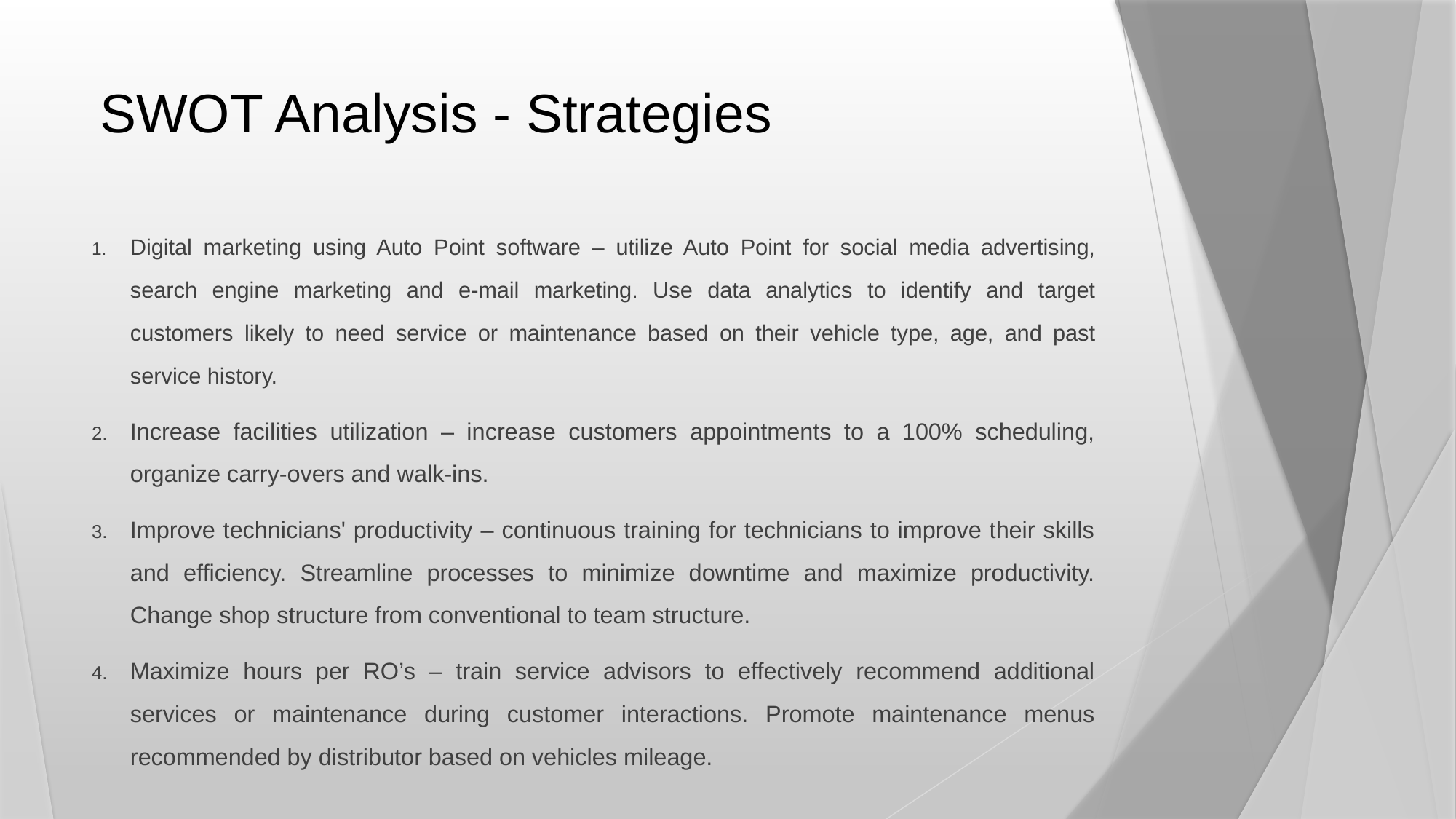

# SWOT Analysis - Strategies
Digital marketing using Auto Point software – utilize Auto Point for social media advertising, search engine marketing and e-mail marketing. Use data analytics to identify and target customers likely to need service or maintenance based on their vehicle type, age, and past service history.
Increase facilities utilization – increase customers appointments to a 100% scheduling, organize carry-overs and walk-ins.
Improve technicians' productivity – continuous training for technicians to improve their skills and efficiency. Streamline processes to minimize downtime and maximize productivity. Change shop structure from conventional to team structure.
Maximize hours per RO’s – train service advisors to effectively recommend additional services or maintenance during customer interactions. Promote maintenance menus recommended by distributor based on vehicles mileage.